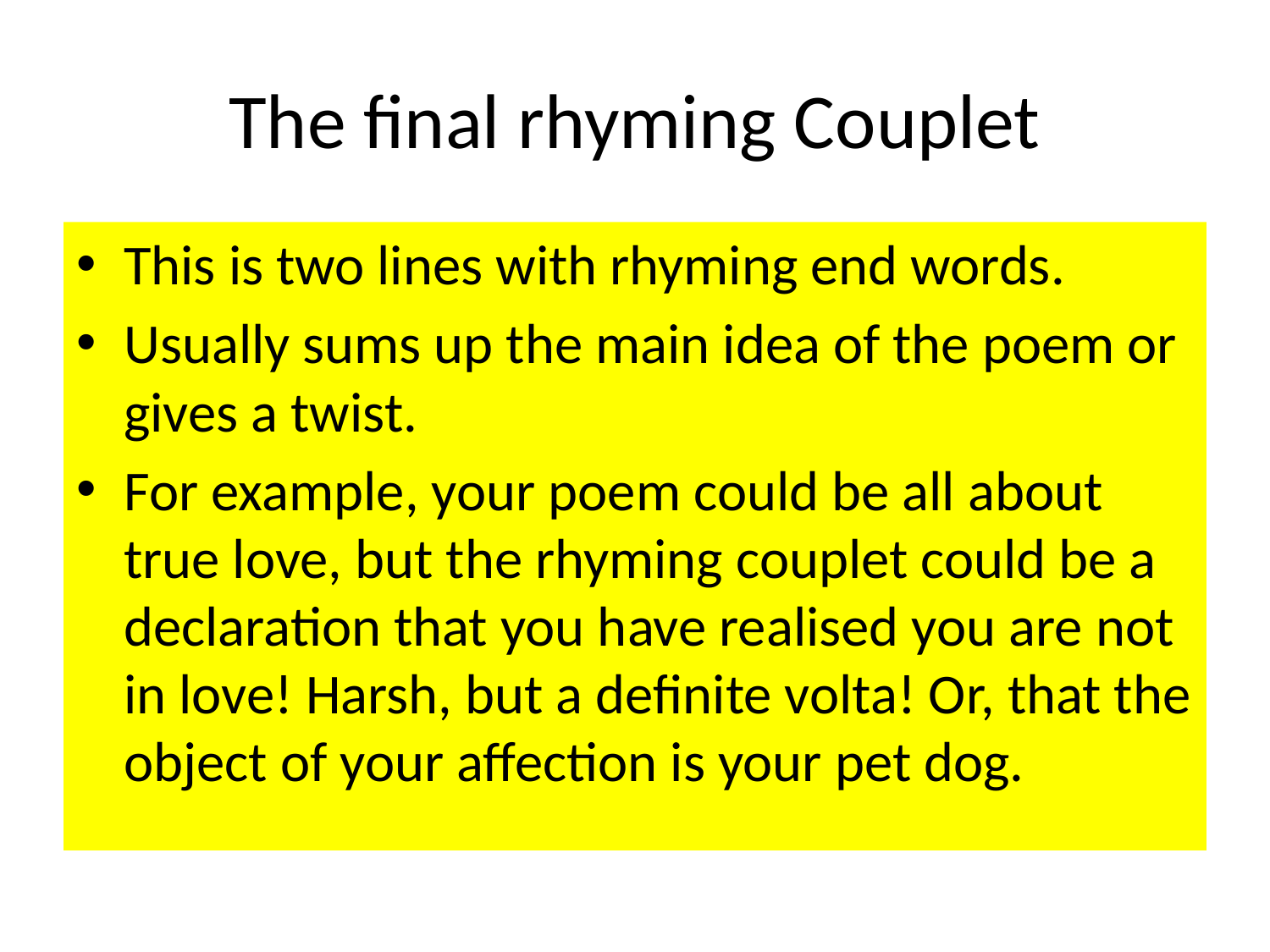

# The final rhyming Couplet
This is two lines with rhyming end words.
Usually sums up the main idea of the poem or gives a twist.
For example, your poem could be all about true love, but the rhyming couplet could be a declaration that you have realised you are not in love! Harsh, but a definite volta! Or, that the object of your affection is your pet dog.